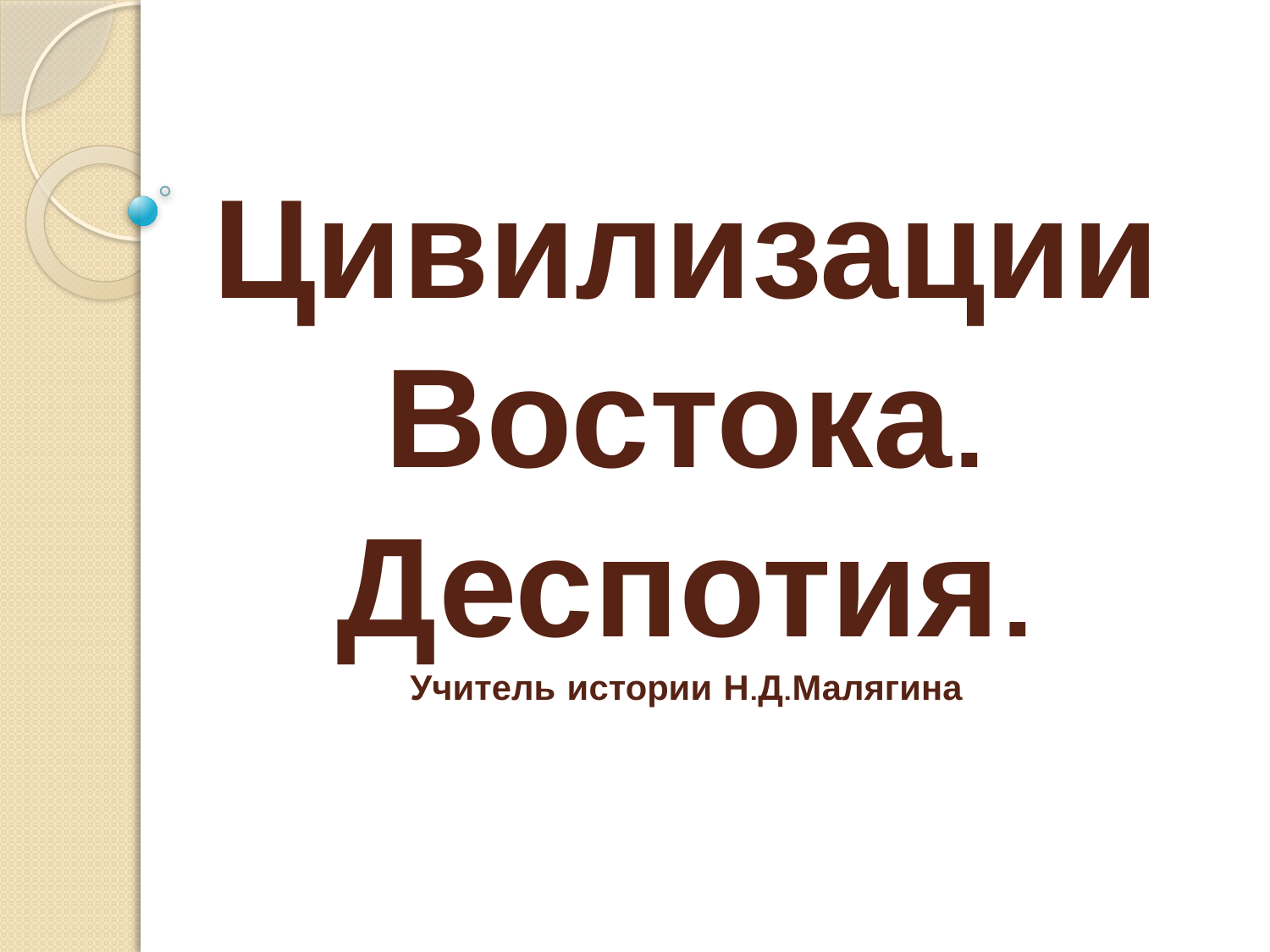

# Цивилизации Востока. Деспотия. Учитель истории Н.Д.Малягина